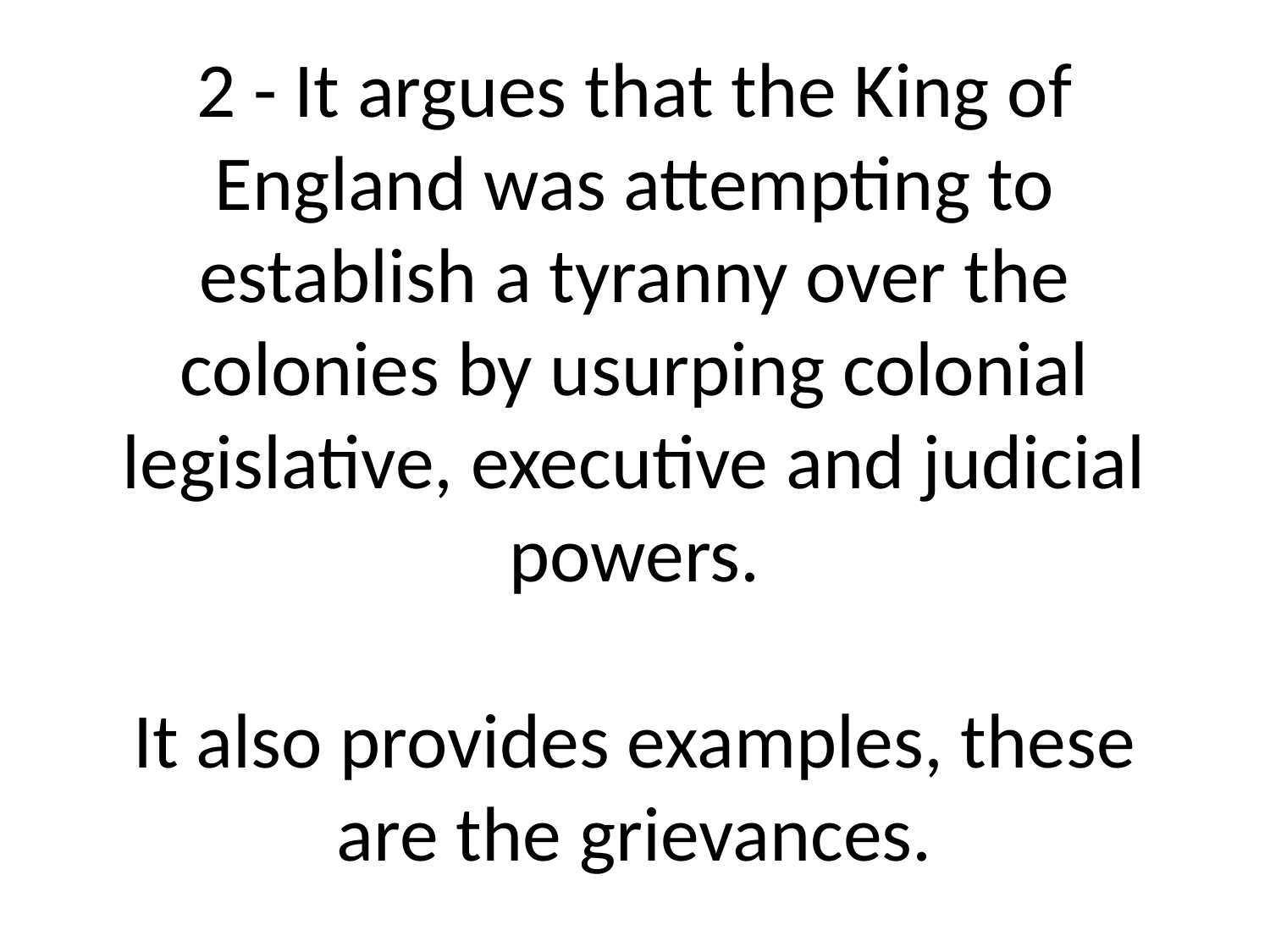

# 2 - It argues that the King of England was attempting to establish a tyranny over the colonies by usurping colonial legislative, executive and judicial powers. It also provides examples, these are the grievances.